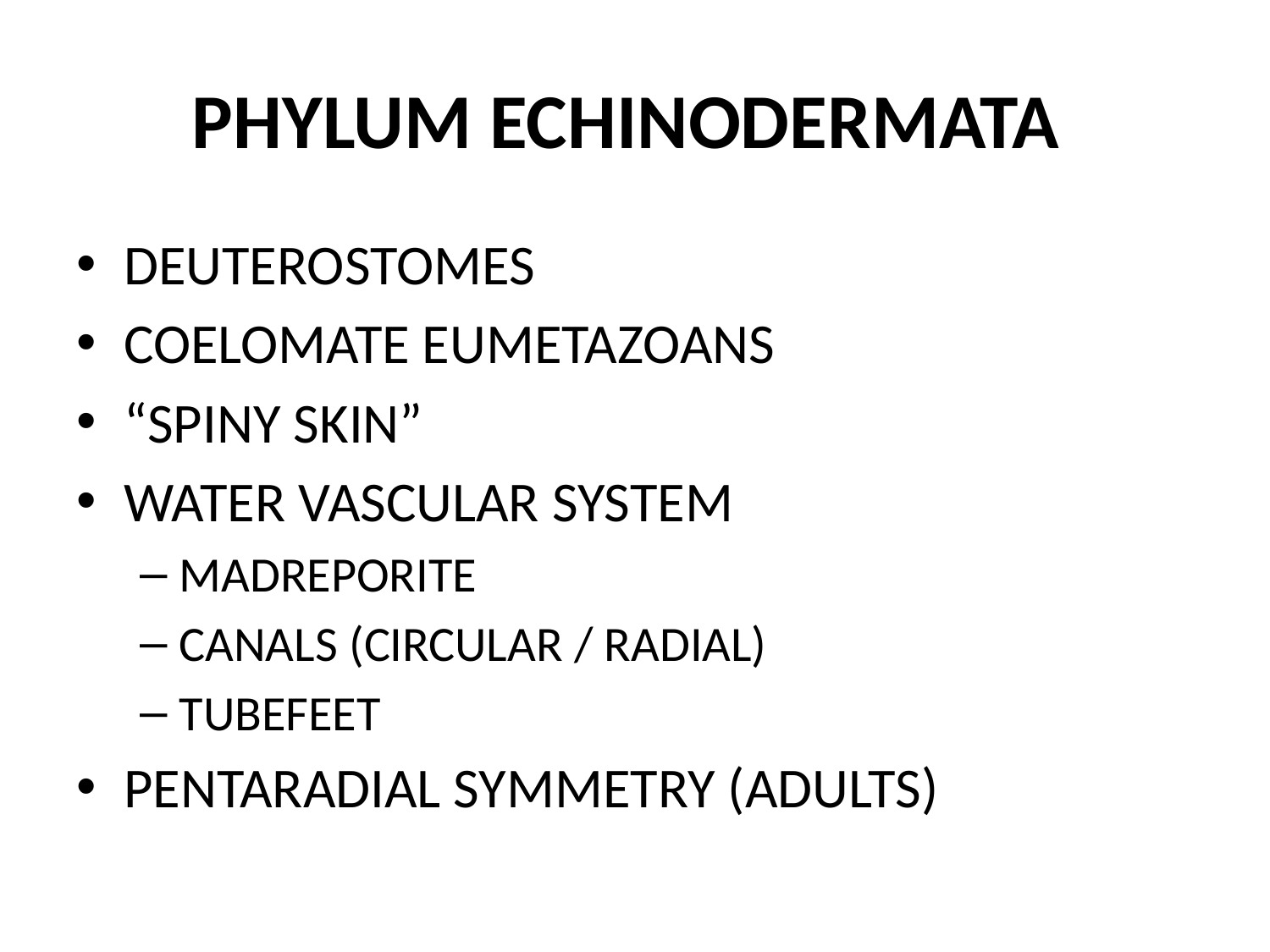

# PHYLUM ECHINODERMATA
DEUTEROSTOMES
COELOMATE EUMETAZOANS
“SPINY SKIN”
WATER VASCULAR SYSTEM
MADREPORITE
CANALS (CIRCULAR / RADIAL)
TUBEFEET
PENTARADIAL SYMMETRY (ADULTS)